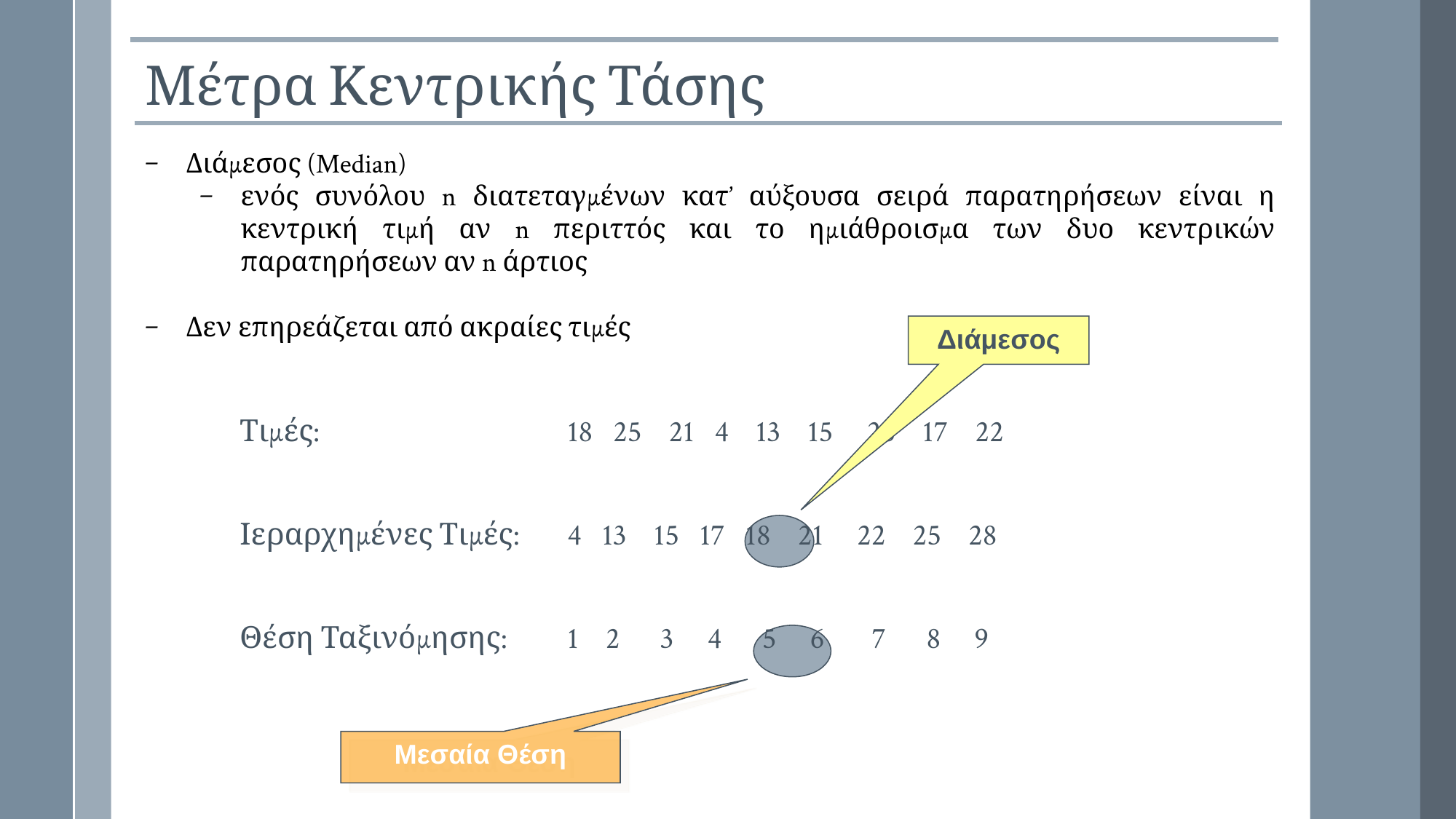

Μέτρα Κεντρικής Τάσης
Διάμεσος (Median)
ενός συνόλου n διατεταγμένων κατ’ αύξουσα σειρά παρατηρήσεων είναι η κεντρική τιμή αν n περιττός και το ημιάθροισμα των δυο κεντρικών παρατηρήσεων αν n άρτιος

Δεν επηρεάζεται από ακραίες τιμές

Διάμεσος
Τιμές:  			18   25    21   4    13    15     28    17    22

Ιεραρχημένες Τιμές:    	4   13    15   17   18    21     22    25    28

Θέση Ταξινόμησης:     	1    2      3     4      5     6       7      8     9

Μεσαία Θέση